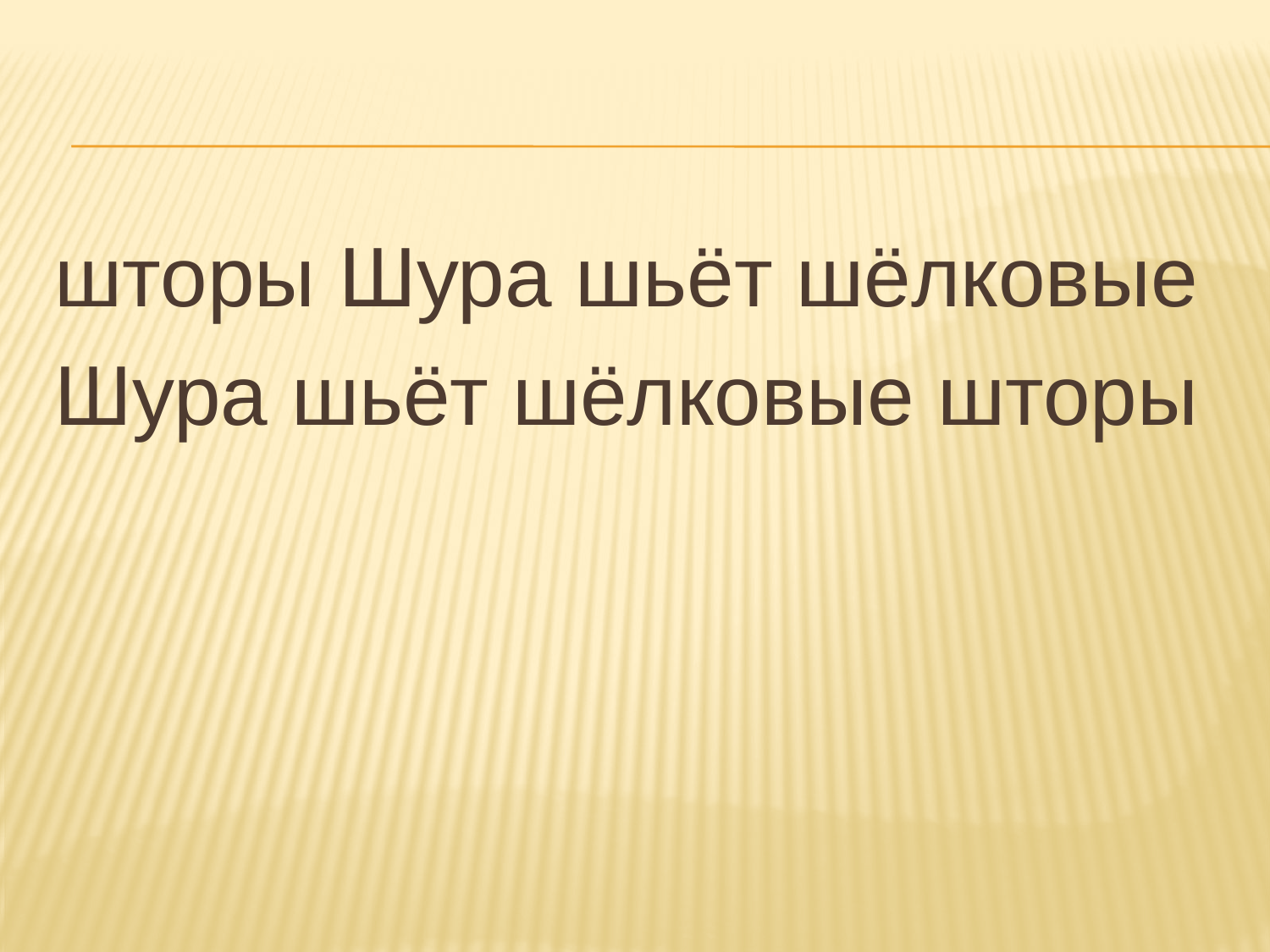

шторы Шура шьёт шёлковые
Шура шьёт шёлковые шторы